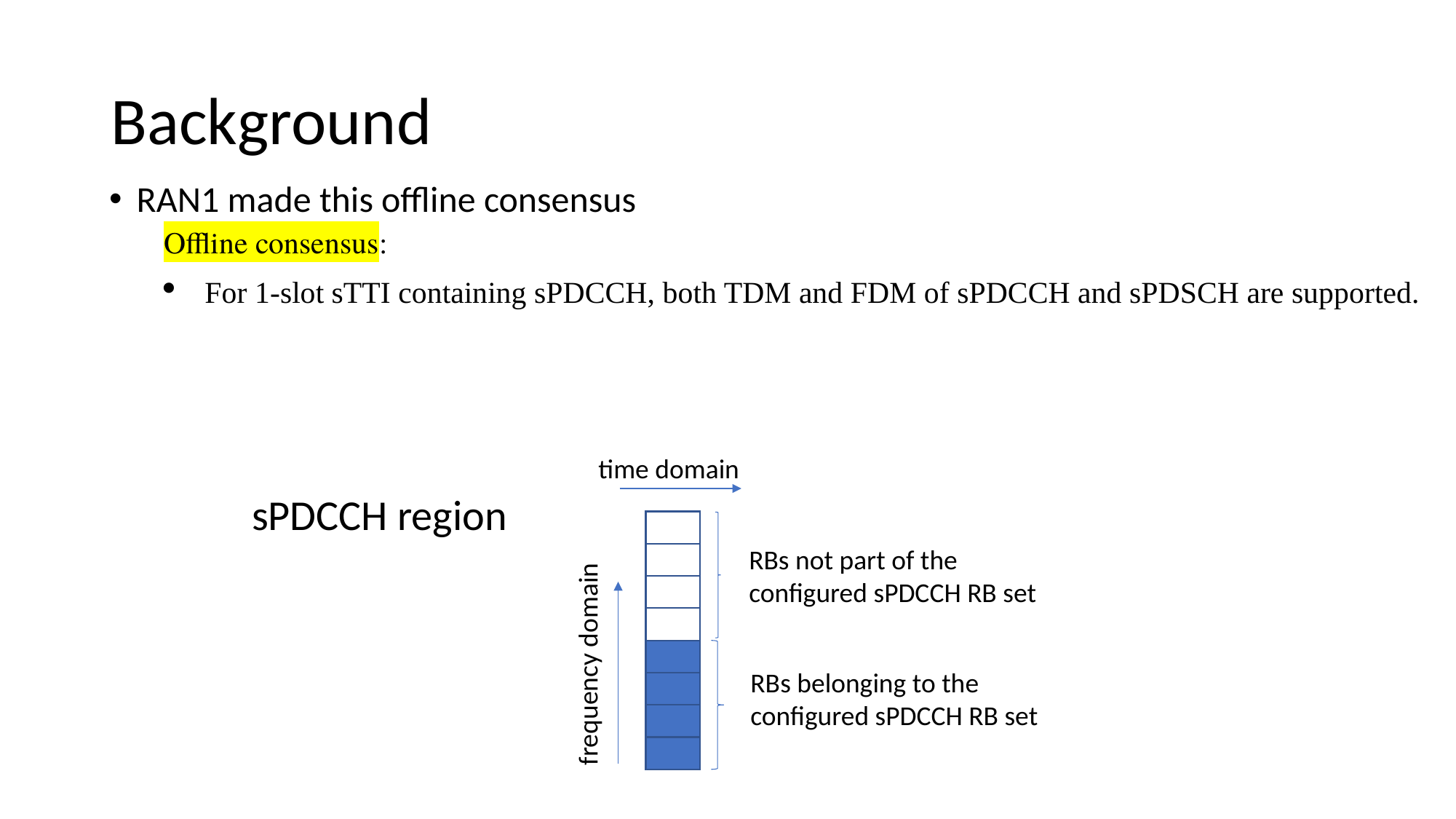

# Background
RAN1 made this offline consensus
Offline consensus:
For 1-slot sTTI containing sPDCCH, both TDM and FDM of sPDCCH and sPDSCH are supported.

time domain
sPDCCH region

RBs not part of the configured sPDCCH RB set
frequency domain

RBs belonging to the configured sPDCCH RB set